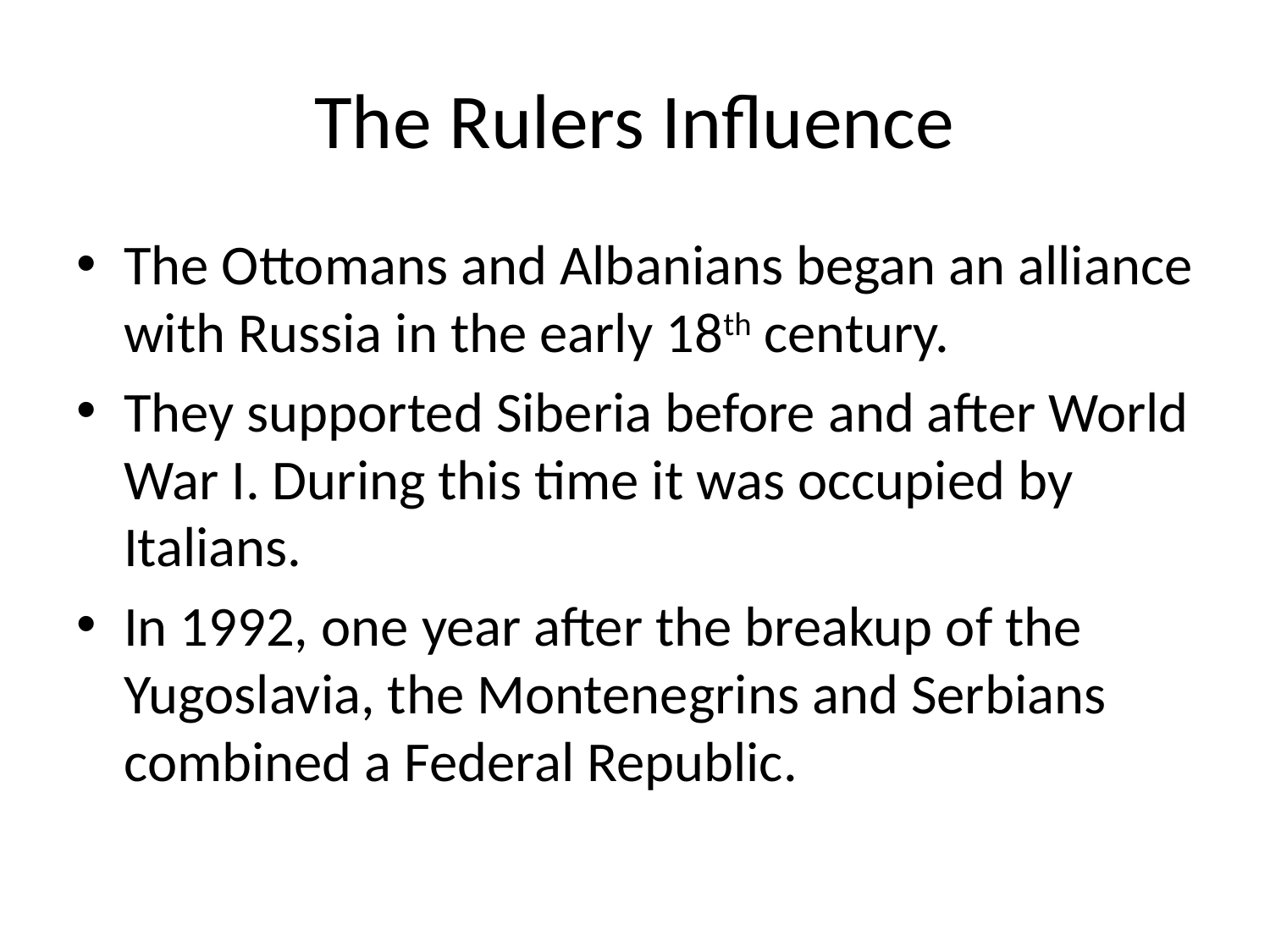

# The Rulers Influence
The Ottomans and Albanians began an alliance with Russia in the early 18th century.
They supported Siberia before and after World War I. During this time it was occupied by Italians.
In 1992, one year after the breakup of the Yugoslavia, the Montenegrins and Serbians combined a Federal Republic.